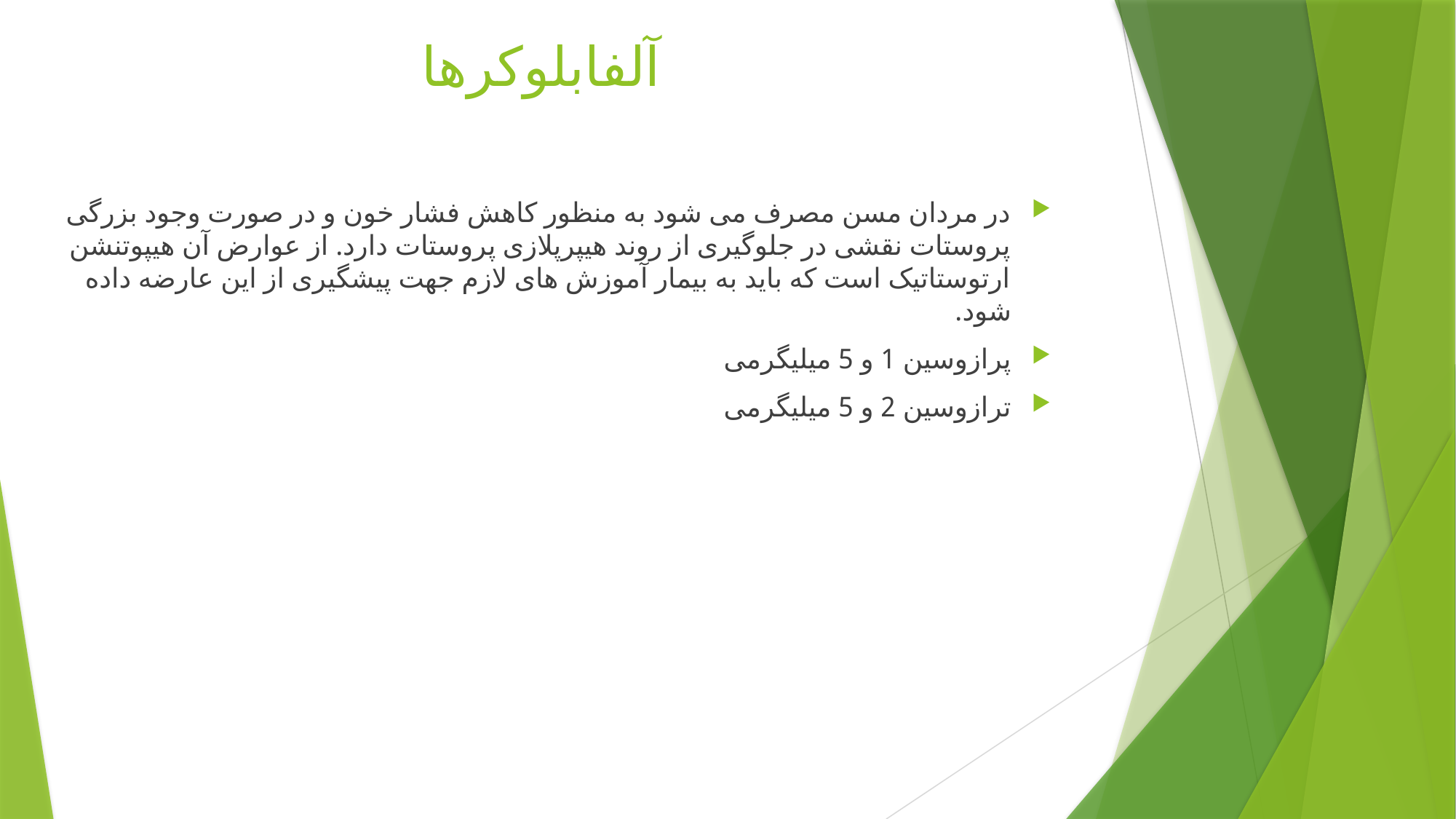

# آلفابلوکرها
در مردان مسن مصرف می شود به منظور کاهش فشار خون و در صورت وجود بزرگی پروستات نقشی در جلوگیری از روند هیپرپلازی پروستات دارد. از عوارض آن هیپوتنشن ارتوستاتیک است که باید به بیمار آموزش های لازم جهت پیشگیری از این عارضه داده شود.
پرازوسین 1 و 5 میلیگرمی
ترازوسین 2 و 5 میلیگرمی